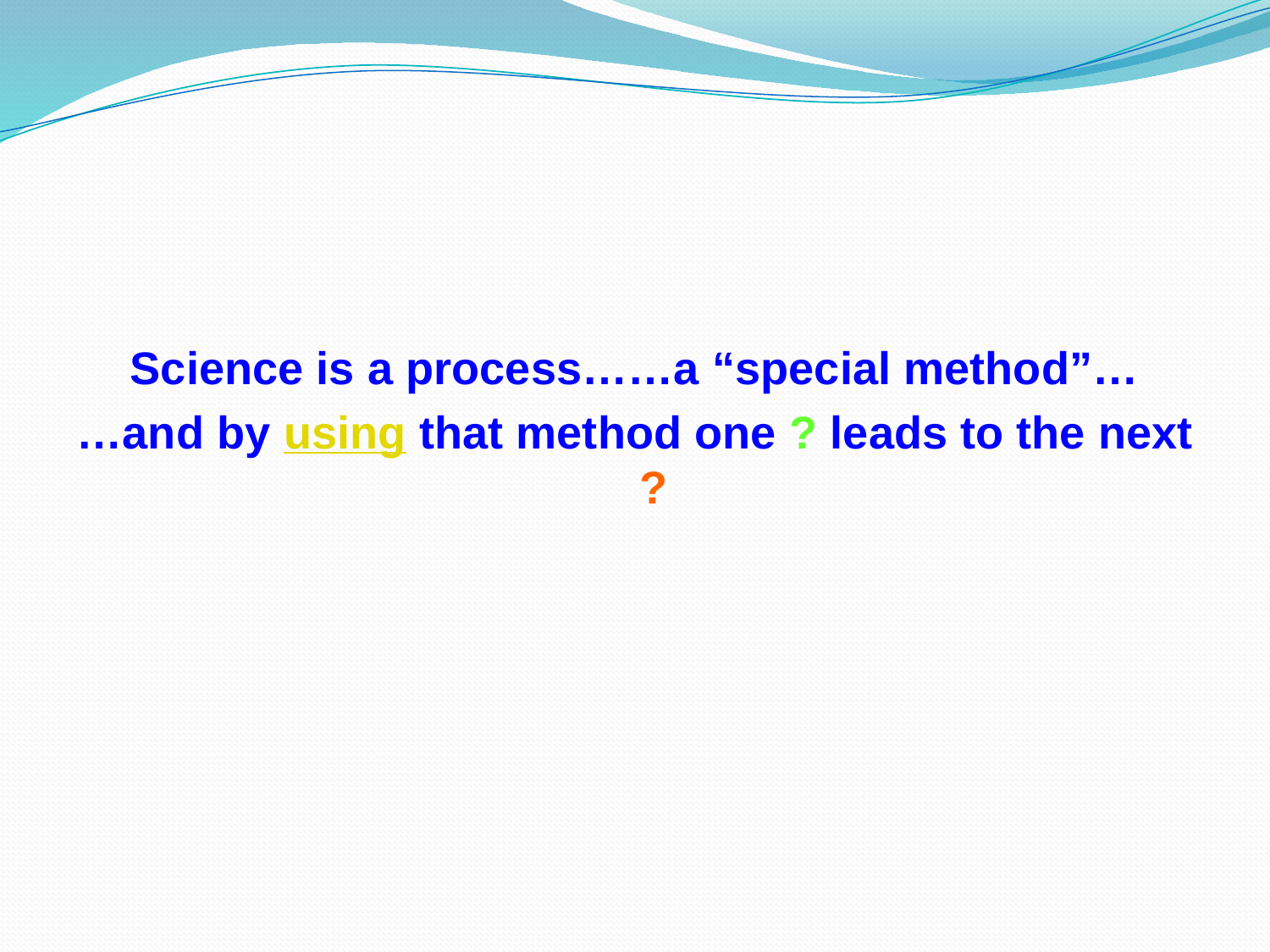

#

Science is a process……a “special method”…
…and by using that method one ? leads to the next ?